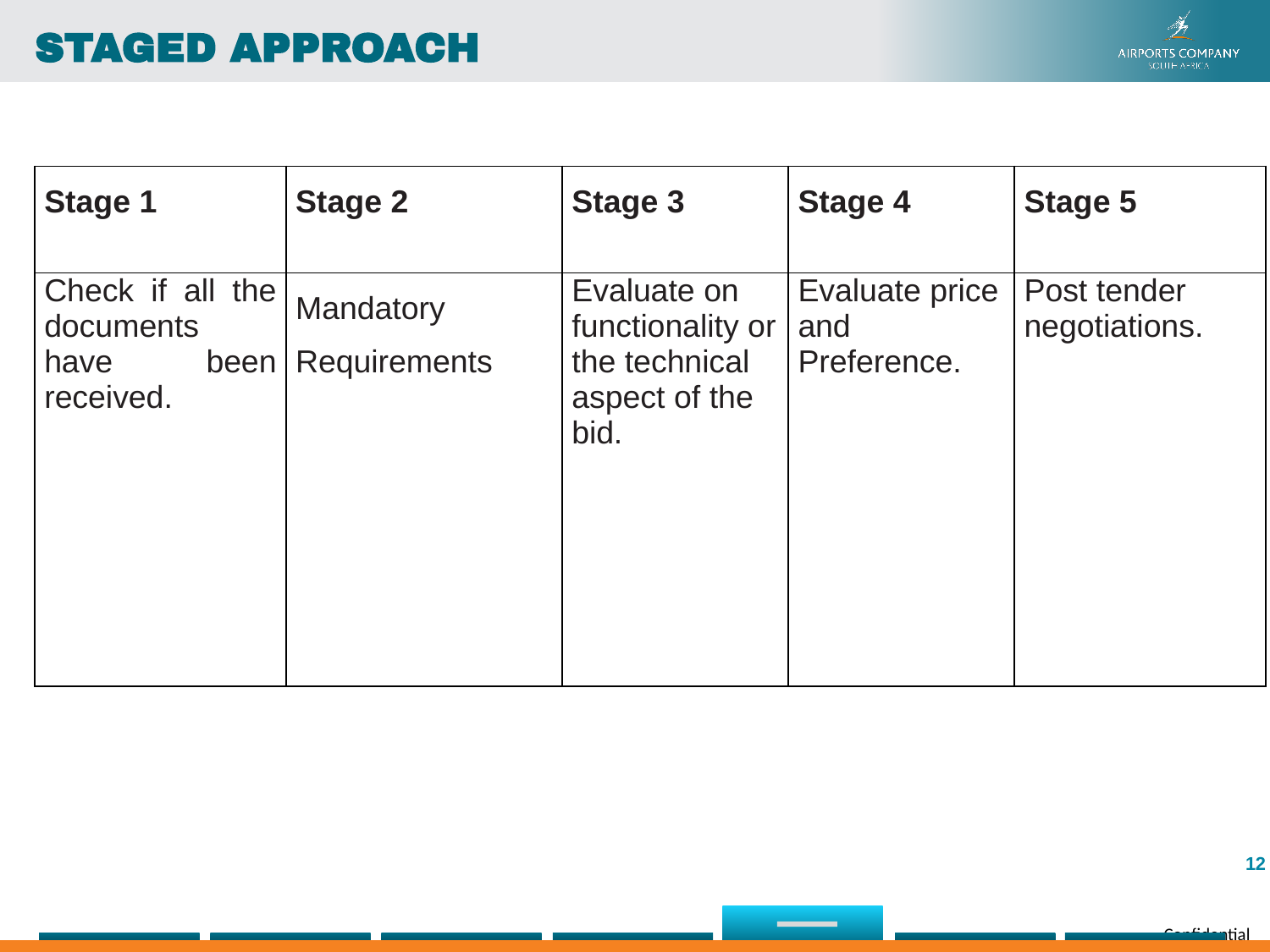

Staged approach
| Stage 1 | Stage 2 | Stage 3 | Stage 4 | Stage 5 |
| --- | --- | --- | --- | --- |
| Check if all the documents have been received. | Mandatory Requirements | Evaluate on functionality or the technical aspect of the bid. | Evaluate price and Preference. | Post tender negotiations. |
12